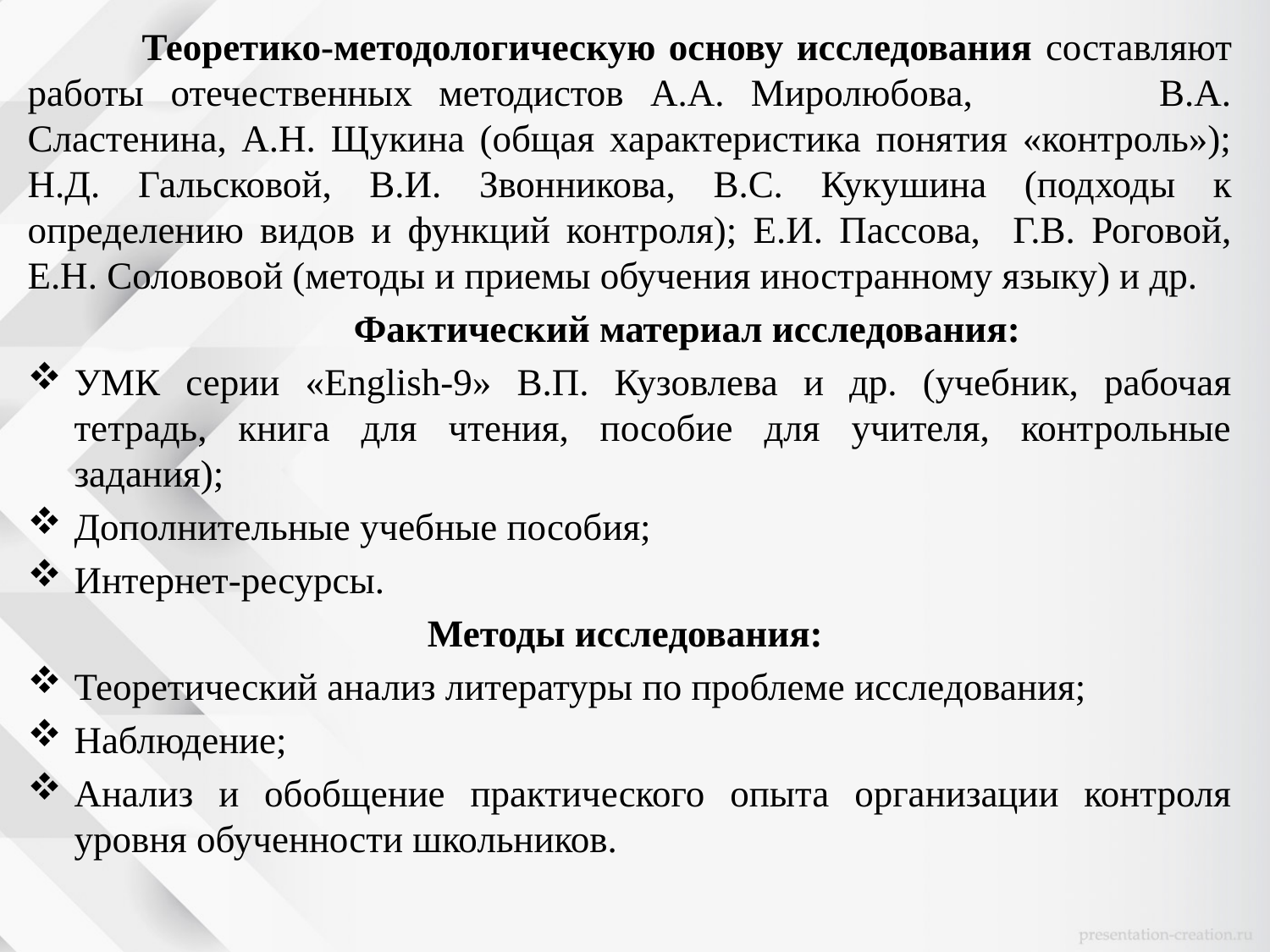

Теоретико-методологическую основу исследования составляют работы отечественных методистов А.А. Миролюбова,       В.А. Сластенина, А.Н. Щукина (общая характеристика понятия «контроль»); Н.Д. Гальсковой, В.И. Звонникова, В.С. Кукушина (подходы к определению видов и функций контроля); Е.И. Пассова,  Г.В. Роговой, Е.Н. Солововой (методы и приемы обучения иностранному языку) и др.
	Фактический материал исследования:
УМК серии «English-9» В.П. Кузовлева и др. (учебник, рабочая тетрадь, книга для чтения, пособие для учителя, контрольные задания);
Дополнительные учебные пособия;
Интернет-ресурсы.
Методы исследования:
Теоретический анализ литературы по проблеме исследования;
Наблюдение;
Анализ и обобщение практического опыта организации контроля уровня обученности школьников.